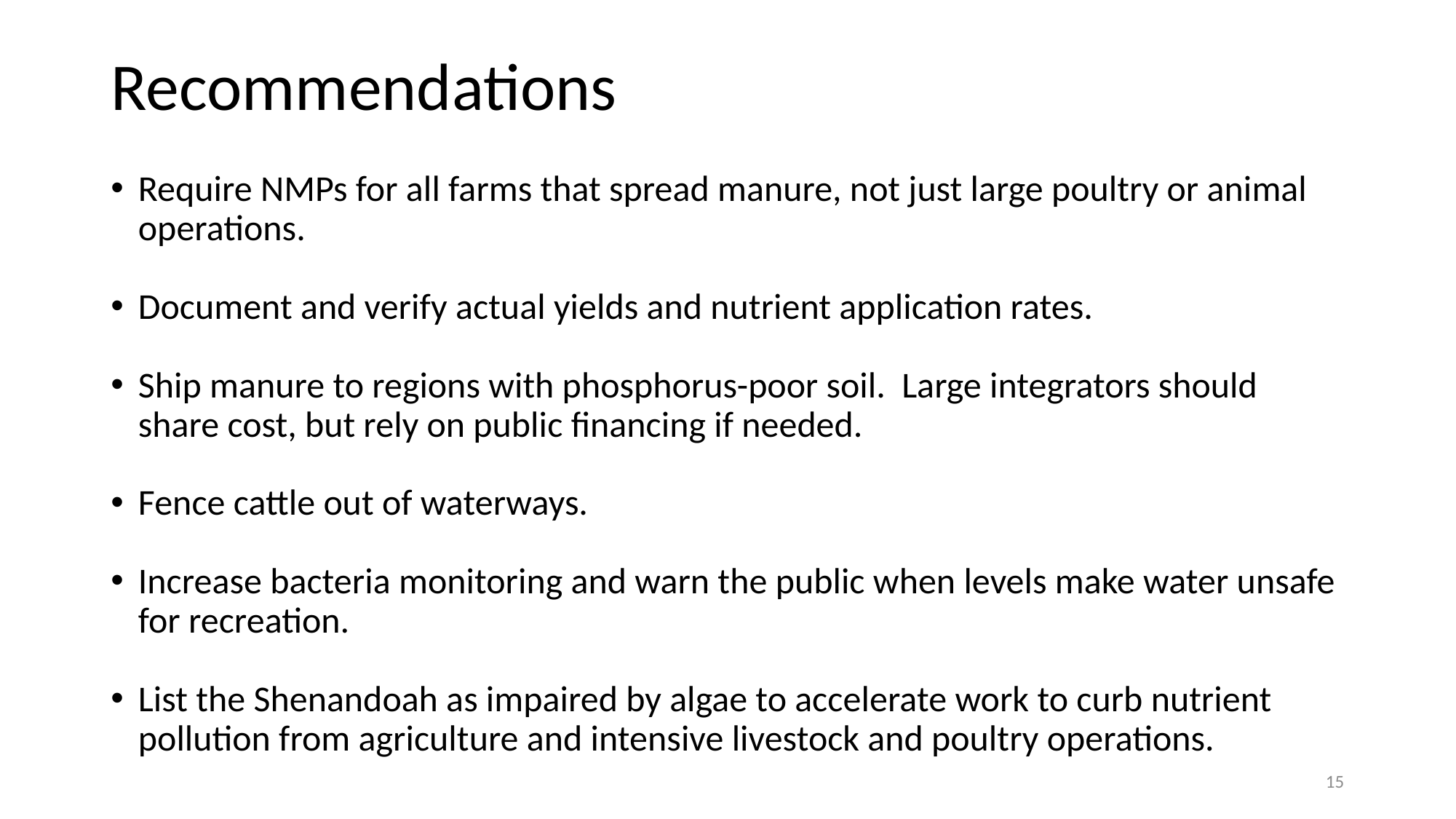

# Recommendations
Require NMPs for all farms that spread manure, not just large poultry or animal operations.

Document and verify actual yields and nutrient application rates.

Ship manure to regions with phosphorus-poor soil.  Large integrators should share cost, but rely on public financing if needed.

Fence cattle out of waterways.

Increase bacteria monitoring and warn the public when levels make water unsafe for recreation.

List the Shenandoah as impaired by algae to accelerate work to curb nutrient pollution from agriculture and intensive livestock and poultry operations.
15